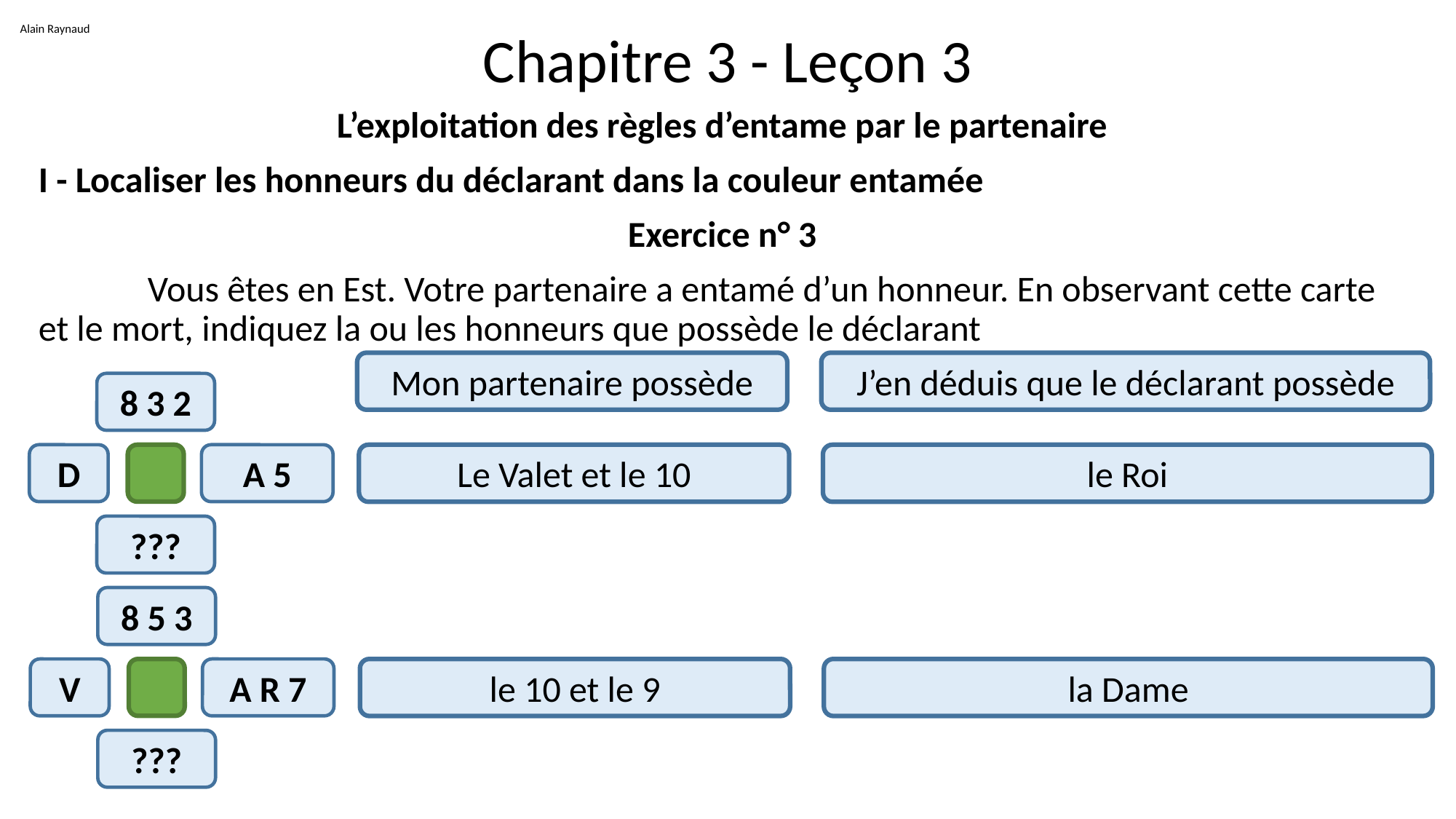

Alain Raynaud
# Chapitre 3 - Leçon 3
L’exploitation des règles d’entame par le partenaire
I - Localiser les honneurs du déclarant dans la couleur entamée
Exercice n° 3
	Vous êtes en Est. Votre partenaire a entamé d’un honneur. En observant cette carte et le mort, indiquez la ou les honneurs que possède le déclarant
J’en déduis que le déclarant possède
Mon partenaire possède
8 3 2
D

A 5
???
Le Valet et le 10
le Roi
8 5 3
V

A R 7
???
le 10 et le 9
la Dame